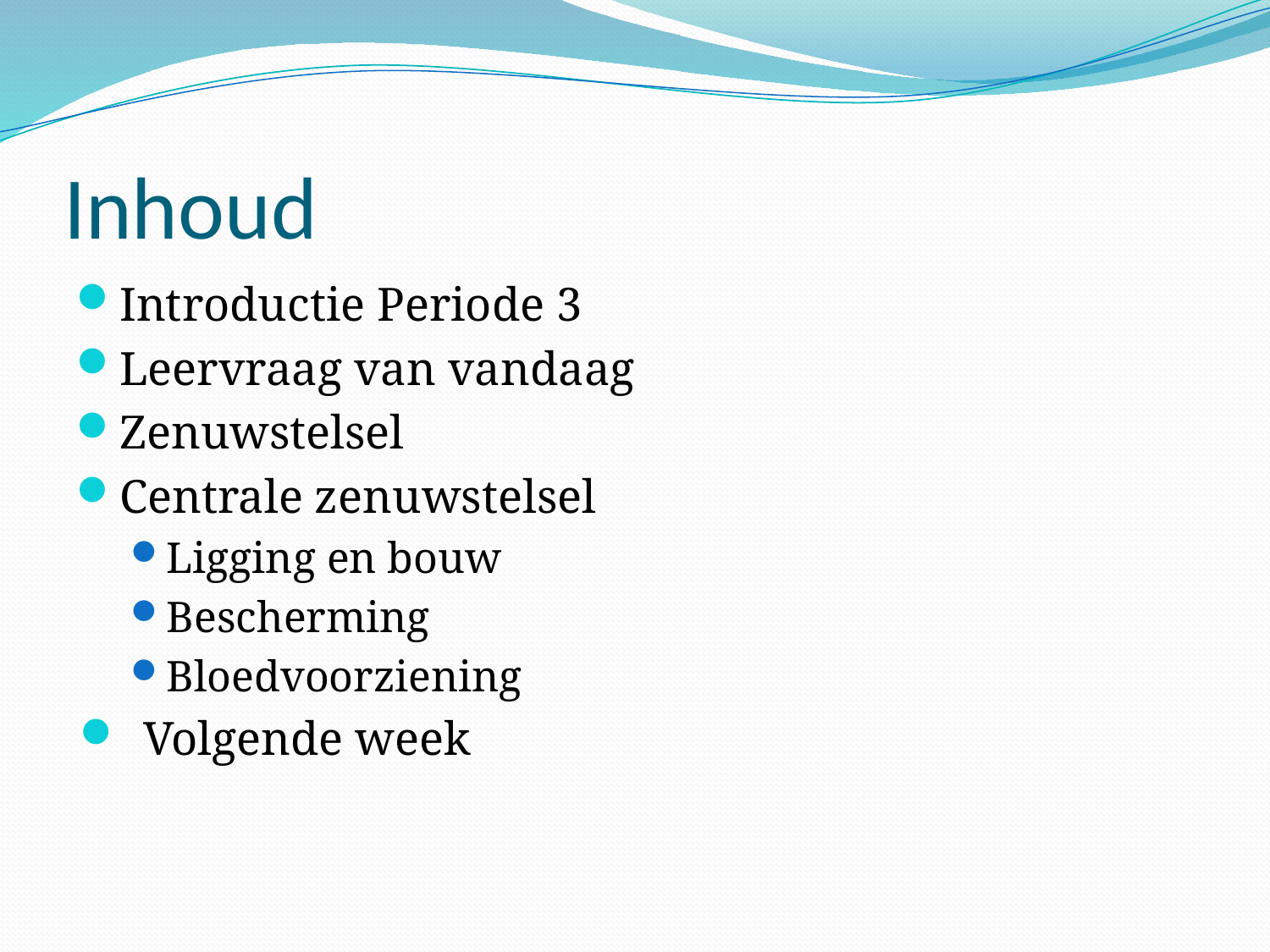

# Inhoud
Introductie Periode 3
Leervraag van vandaag
Zenuwstelsel
Centrale zenuwstelsel
Ligging en bouw
Bescherming
Bloedvoorziening
Volgende week